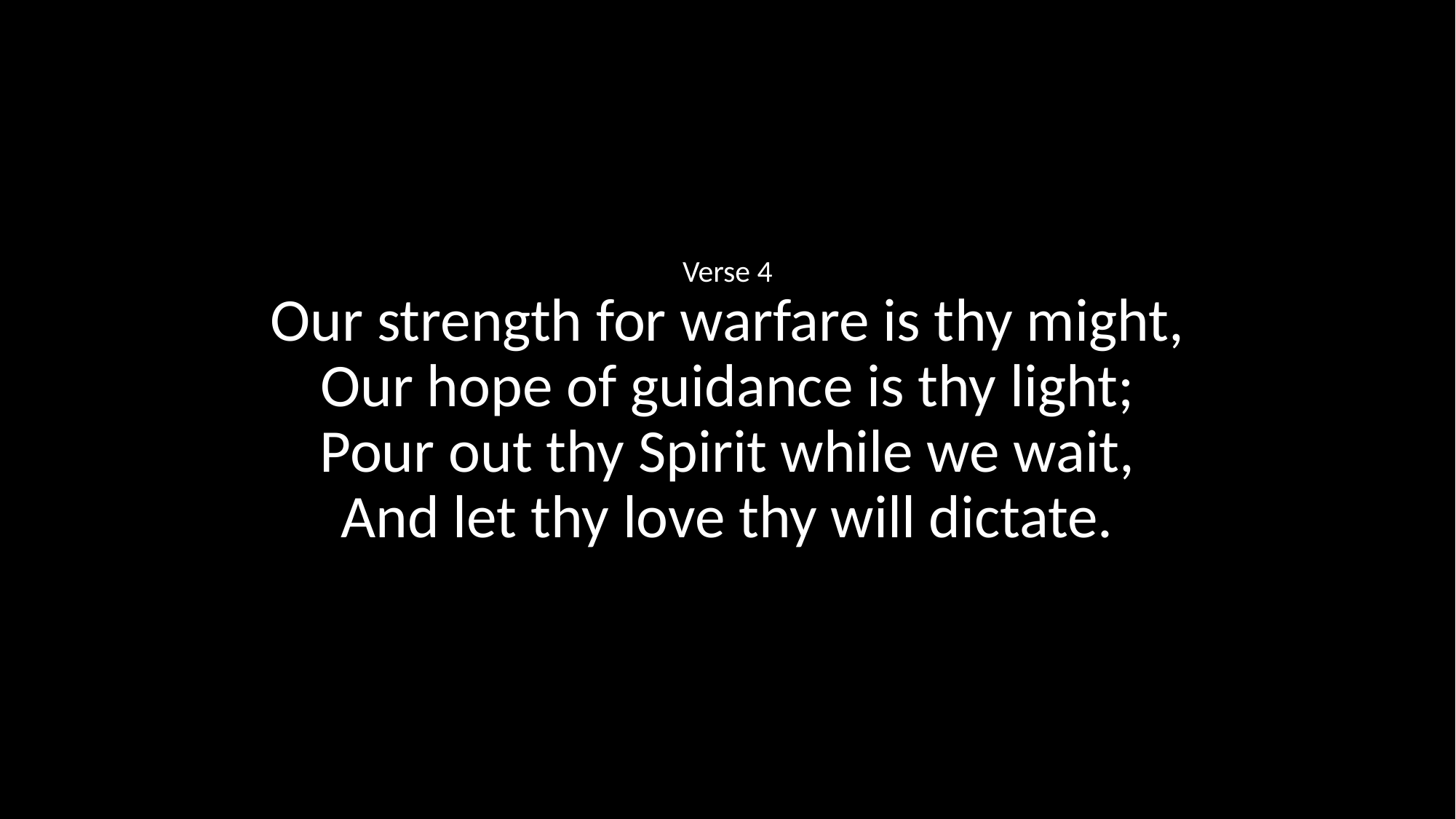

Verse 4
Our strength for warfare is thy might,
Our hope of guidance is thy light;
Pour out thy Spirit while we wait,
And let thy love thy will dictate.